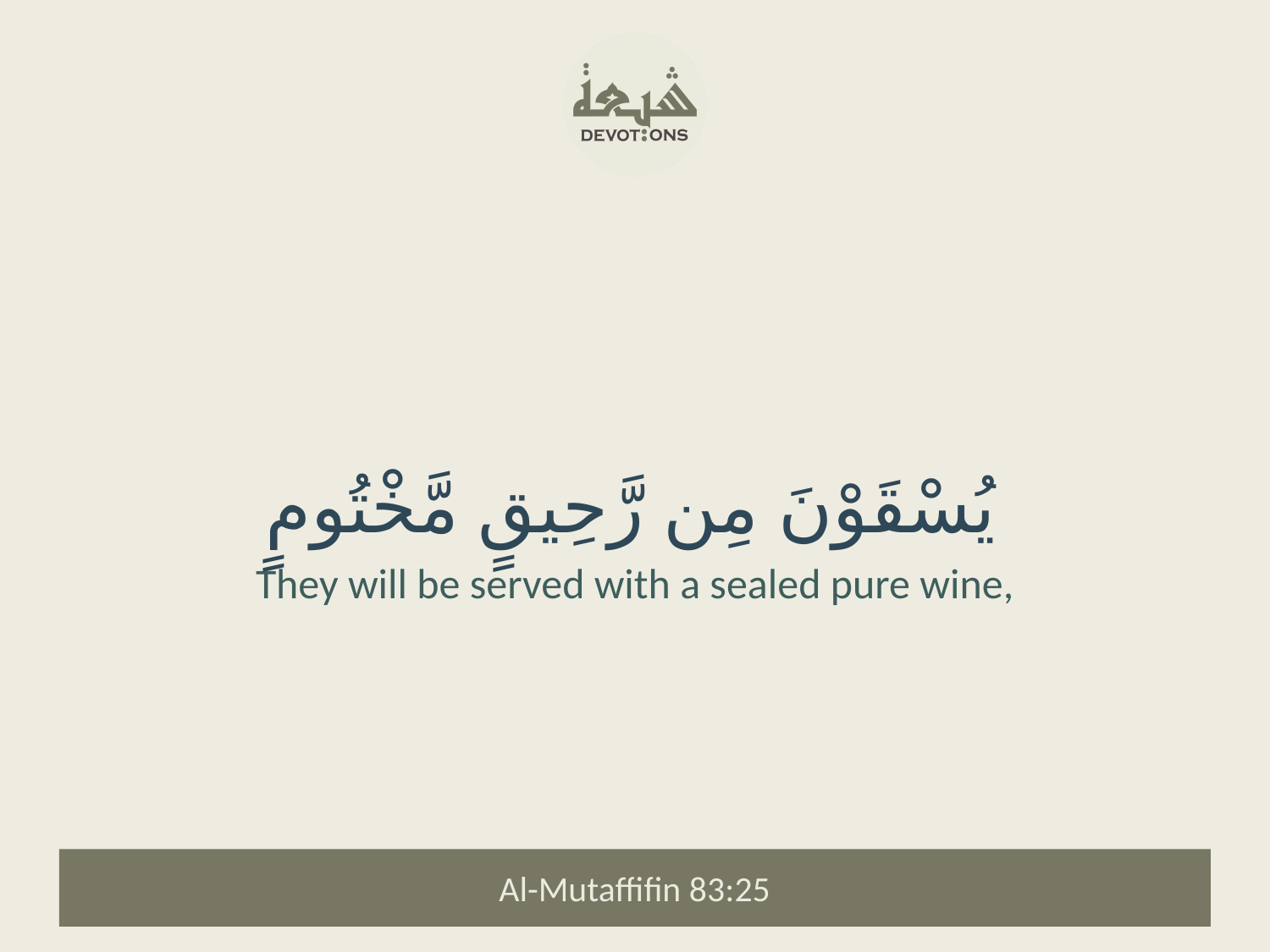

يُسْقَوْنَ مِن رَّحِيقٍ مَّخْتُومٍ
They will be served with a sealed pure wine,
Al-Mutaffifin 83:25